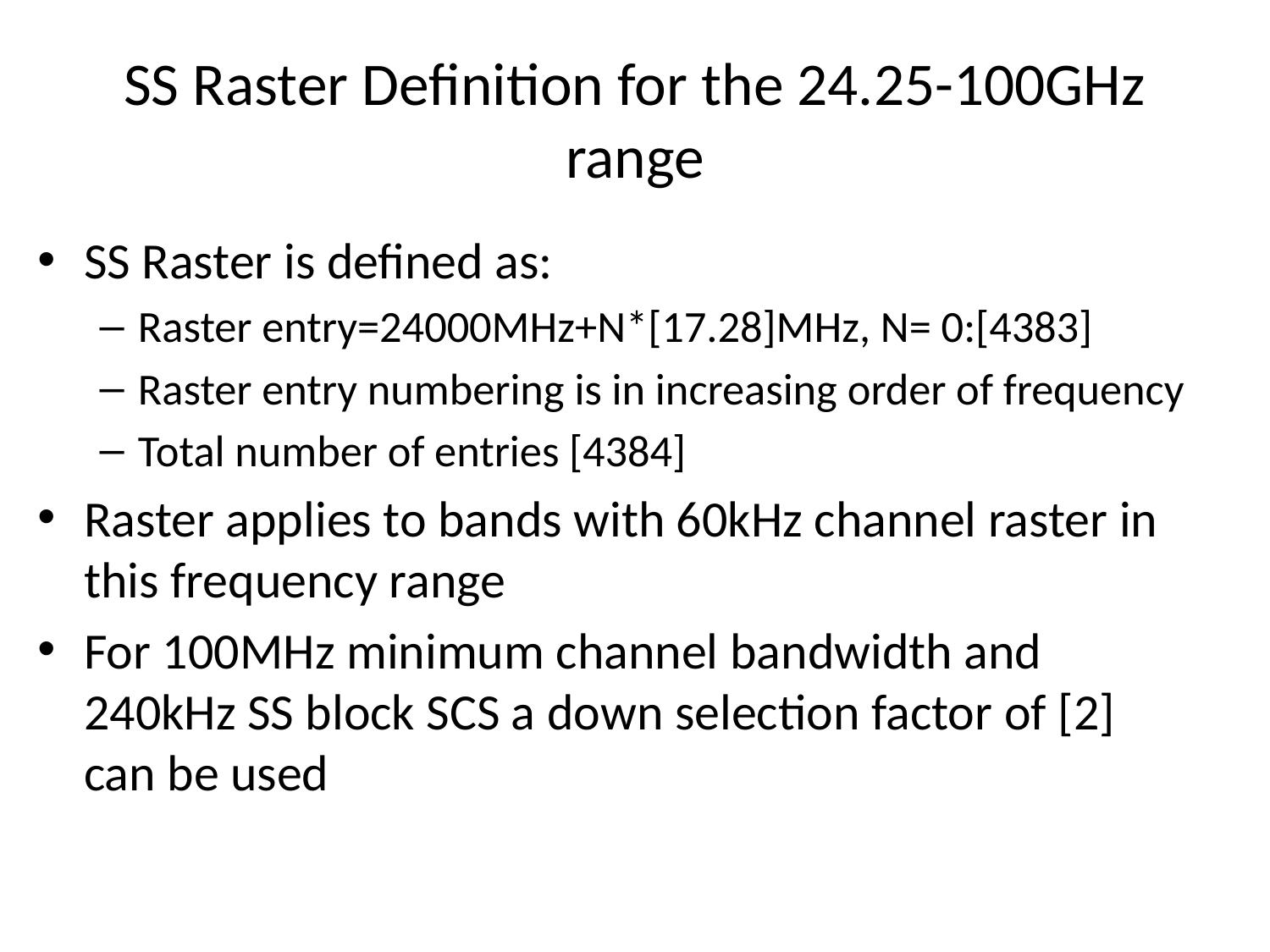

# SS Raster Definition for the 24.25-100GHz range
SS Raster is defined as:
Raster entry=24000MHz+N*[17.28]MHz, N= 0:[4383]
Raster entry numbering is in increasing order of frequency
Total number of entries [4384]
Raster applies to bands with 60kHz channel raster in this frequency range
For 100MHz minimum channel bandwidth and 240kHz SS block SCS a down selection factor of [2] can be used